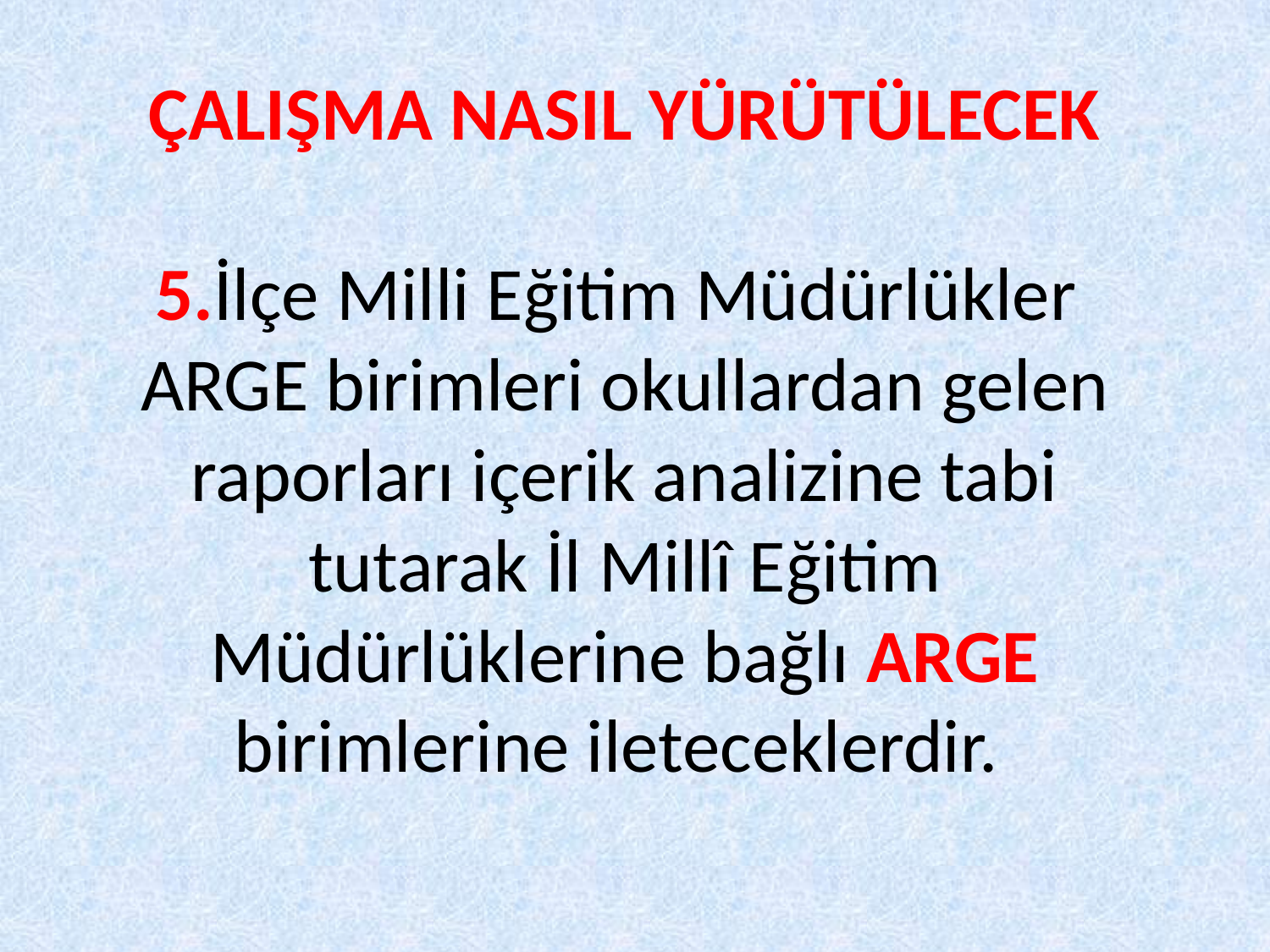

# ÇALIŞMA NASIL YÜRÜTÜLECEK 5.İlçe Milli Eğitim Müdürlükler  ARGE birimleri okullardan gelen raporları içerik analizine tabi tutarak İl Millî Eğitim Müdürlüklerine bağlı ARGE birimlerine ileteceklerdir.